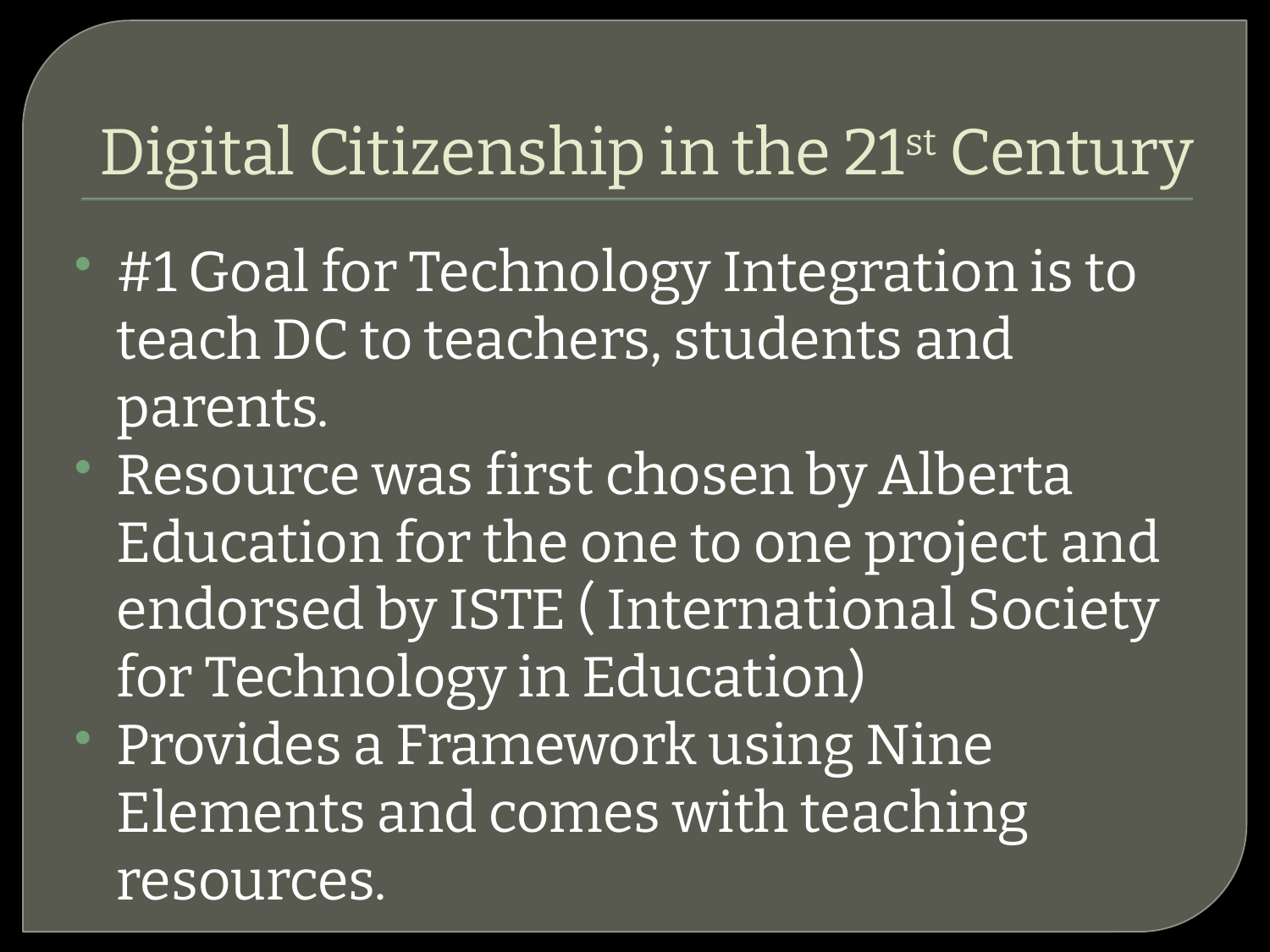

# Digital Citizenship in the 21st Century
#1 Goal for Technology Integration is to teach DC to teachers, students and parents.
Resource was first chosen by Alberta Education for the one to one project and endorsed by ISTE ( International Society for Technology in Education)
Provides a Framework using Nine Elements and comes with teaching resources.